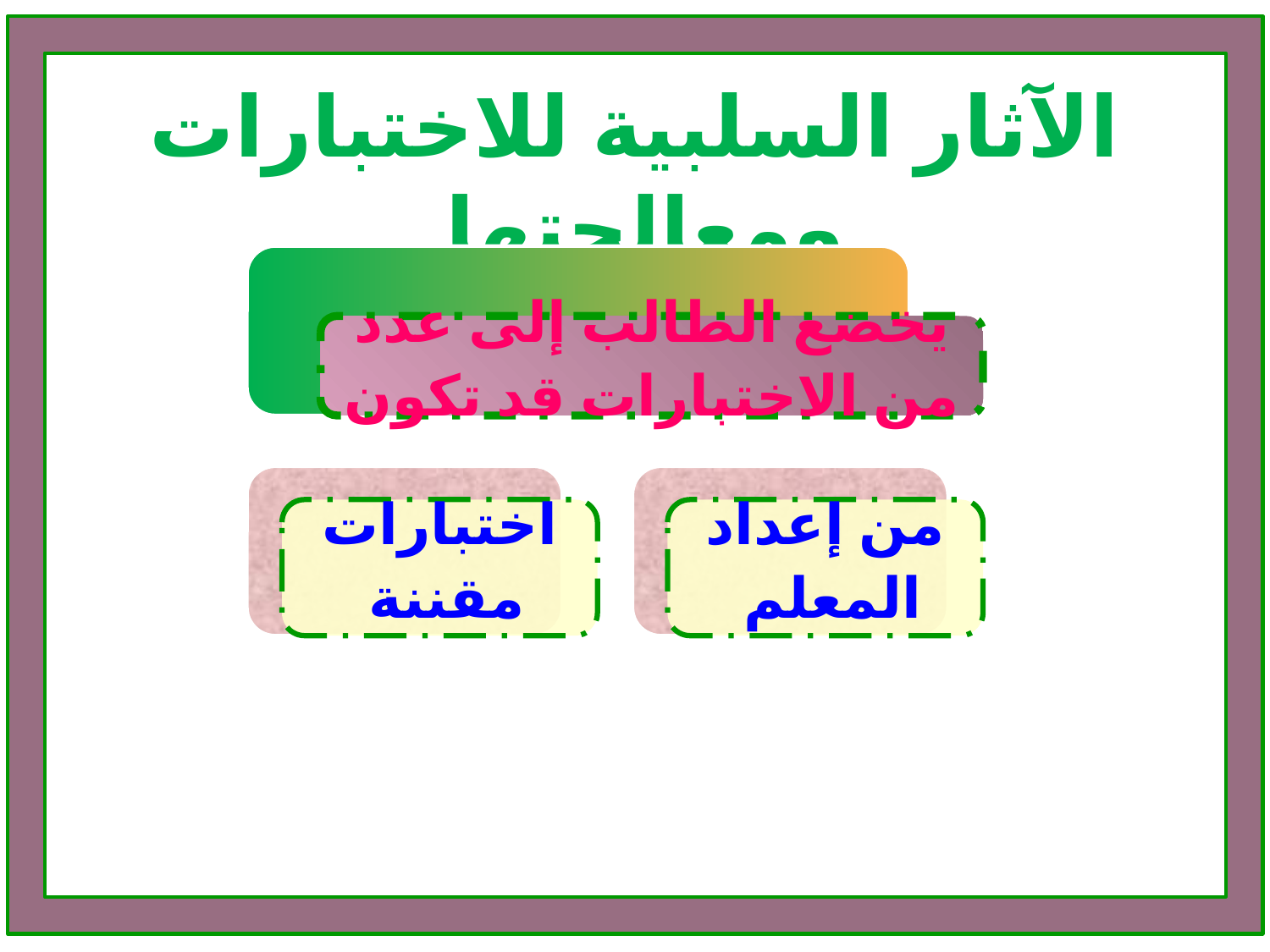

الآثار السلبية للاختبارات ومعالجتها
اختبارات مقننة
من إعداد المعلم